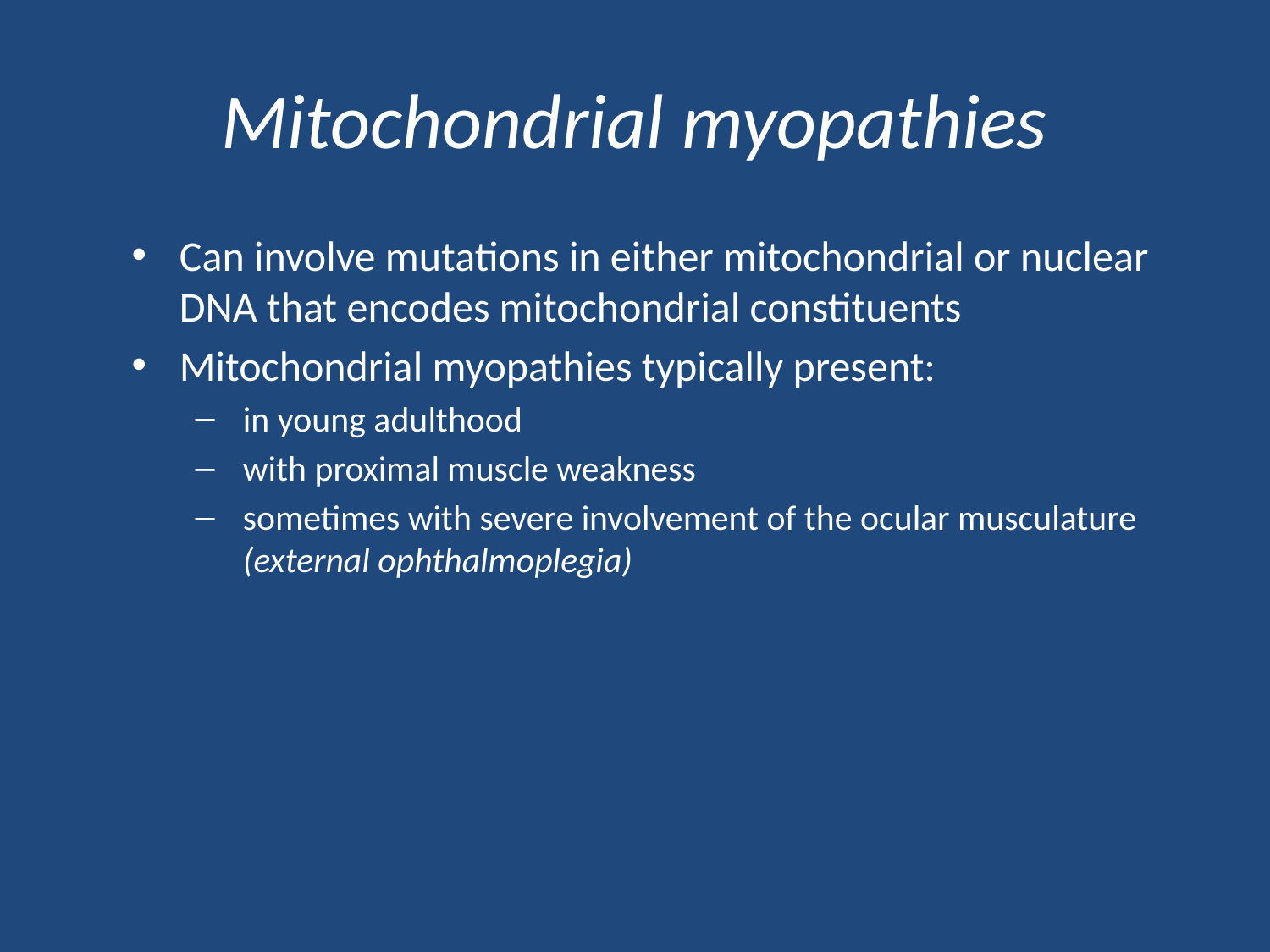

# Mitochondrial myopathies
Can involve mutations in either mitochondrial or nuclear DNA that encodes mitochondrial constituents
Mitochondrial myopathies typically present:
in young adulthood
with proximal muscle weakness
sometimes with severe involvement of the ocular musculature (external ophthalmoplegia)